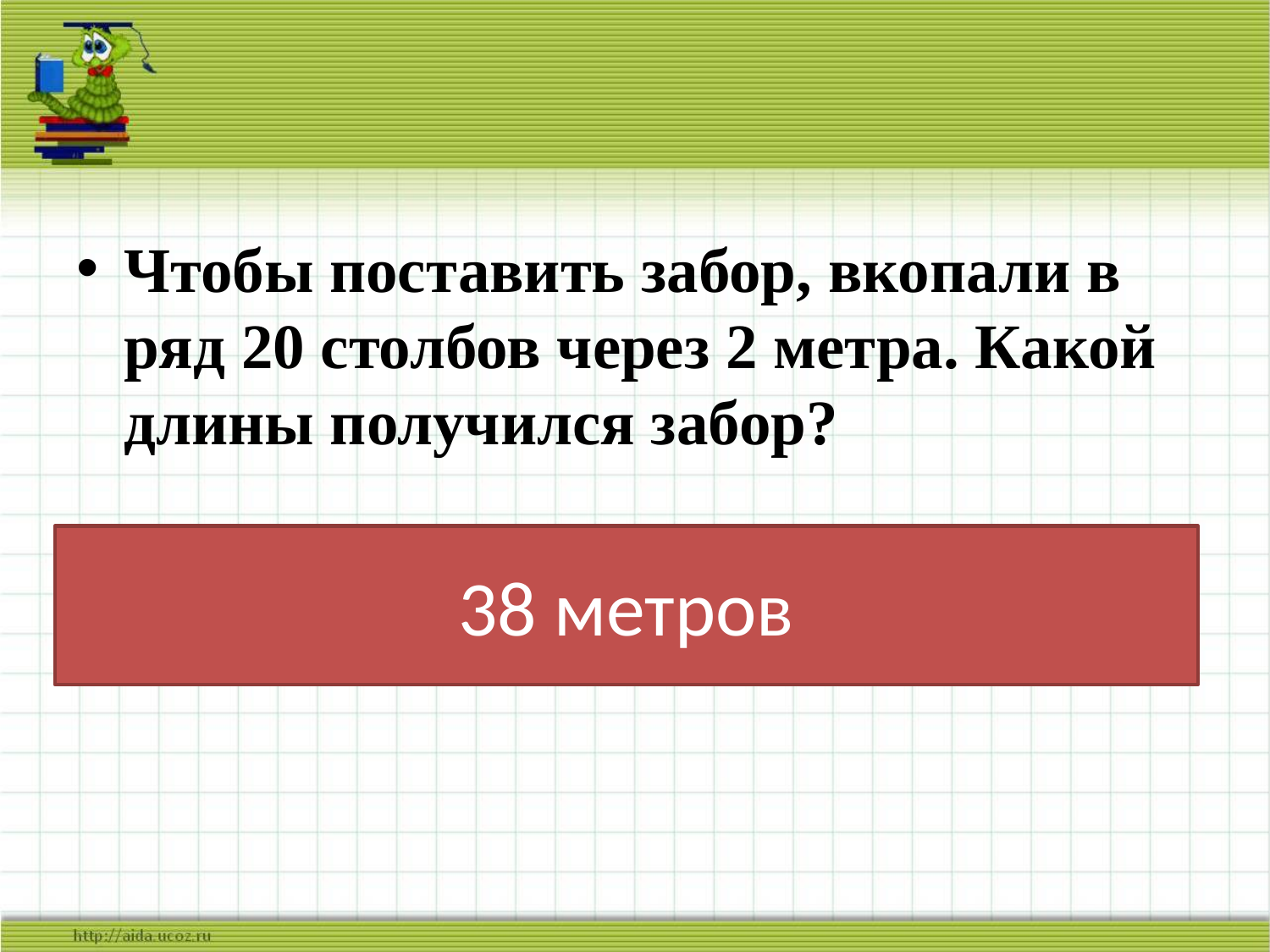

Чтобы поставить забор, вкопали в ряд 20 столбов через 2 метра. Какой длины получился забор?
# 38 метров